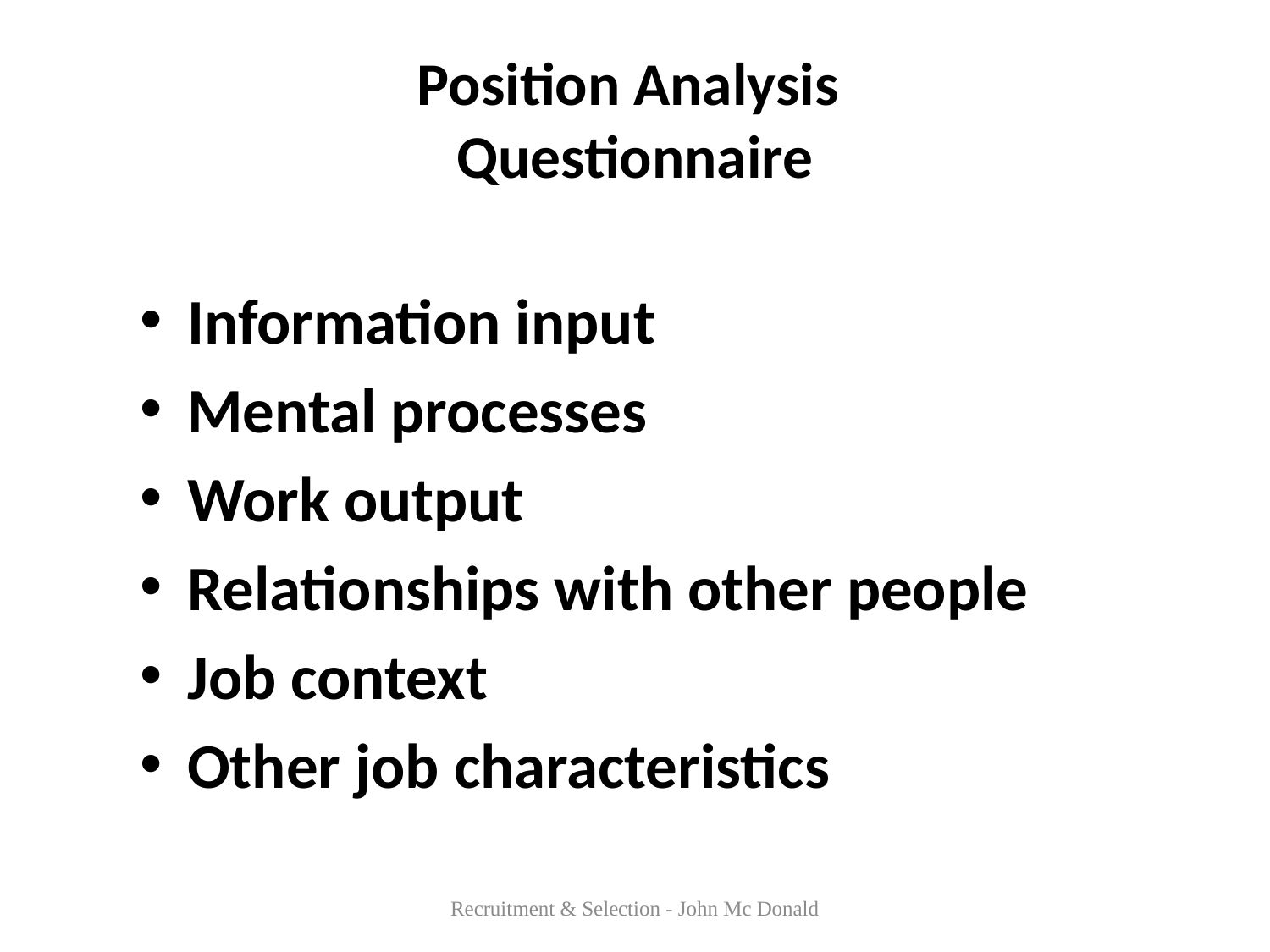

# Position Analysis Questionnaire
Information input
Mental processes
Work output
Relationships with other people
Job context
Other job characteristics
Recruitment & Selection - John Mc Donald